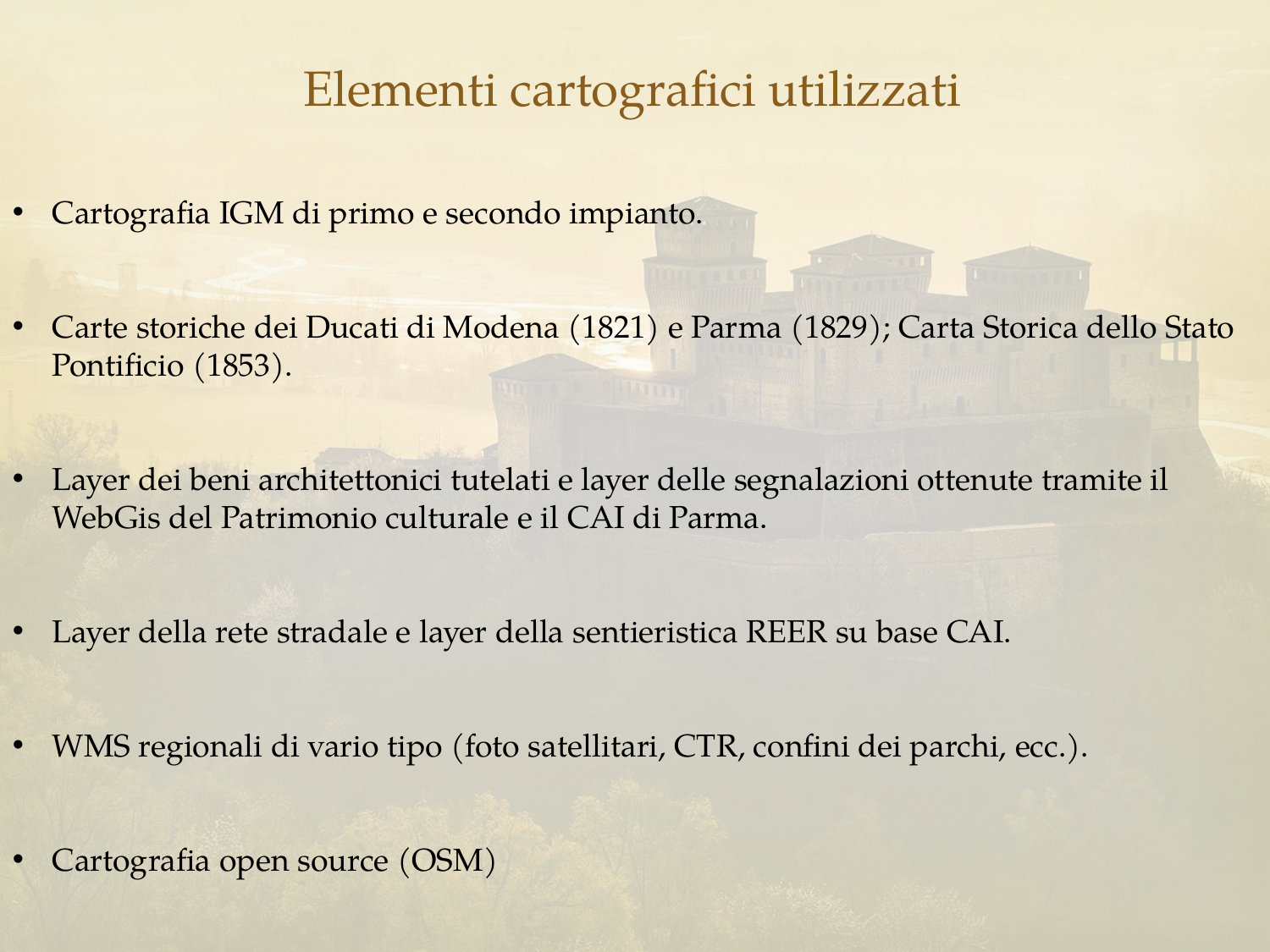

Elementi cartografici utilizzati

Cartografia IGM di primo e secondo impianto.

Carte storiche dei Ducati di Modena (1821) e Parma (1829); Carta Storica dello Stato Pontificio (1853).

Layer dei beni architettonici tutelati e layer delle segnalazioni ottenute tramite il WebGis del Patrimonio culturale e il CAI di Parma.

Layer della rete stradale e layer della sentieristica REER su base CAI.

WMS regionali di vario tipo (foto satellitari, CTR, confini dei parchi, ecc.).

Cartografia open source (OSM)